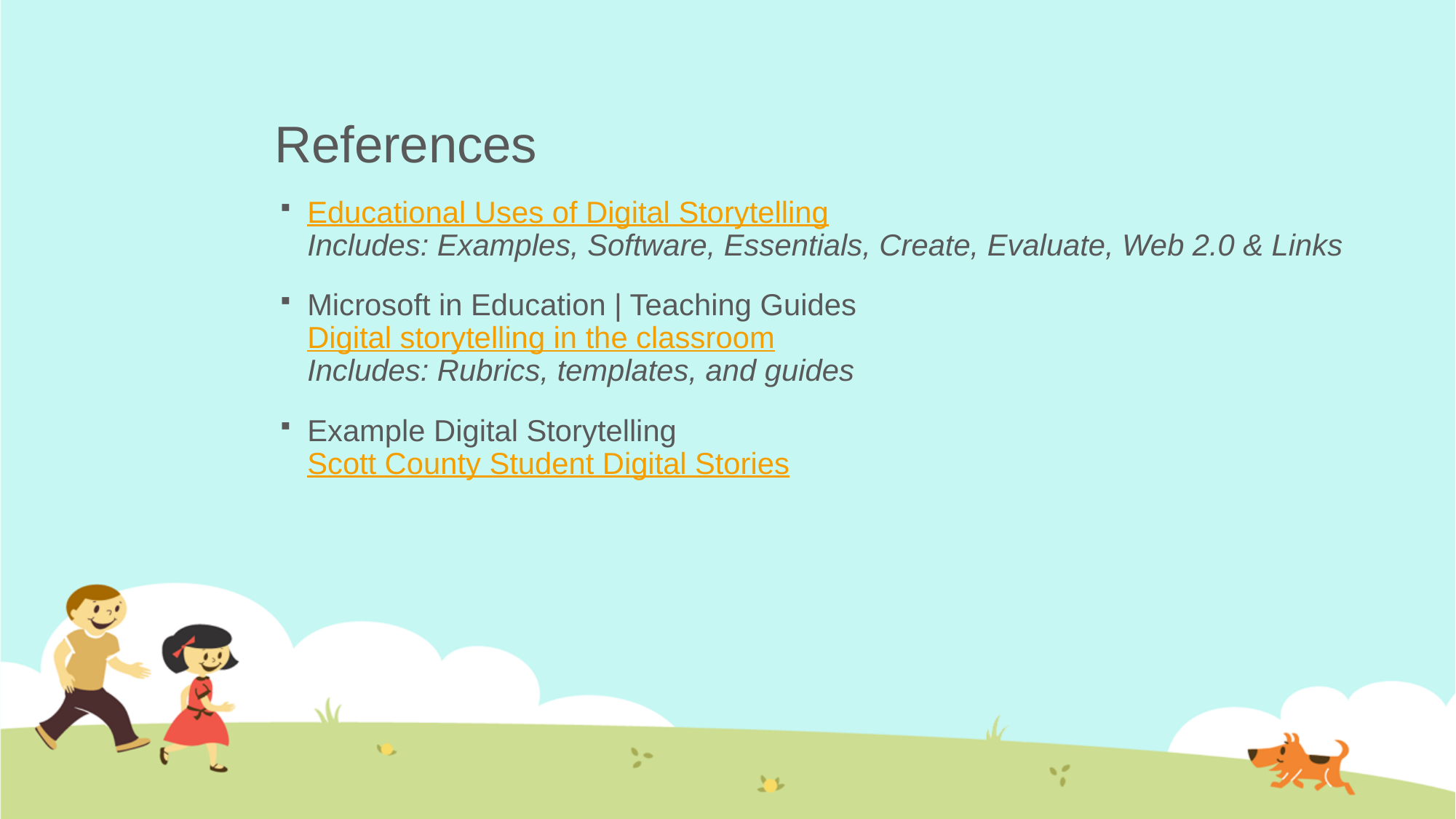

# References
Educational Uses of Digital Storytelling
Includes: Examples, Software, Essentials, Create, Evaluate, Web 2.0 & Links
Microsoft in Education | Teaching Guides
Digital storytelling in the classroom
Includes: Rubrics, templates, and guides
Example Digital Storytelling
Scott County Student Digital Stories